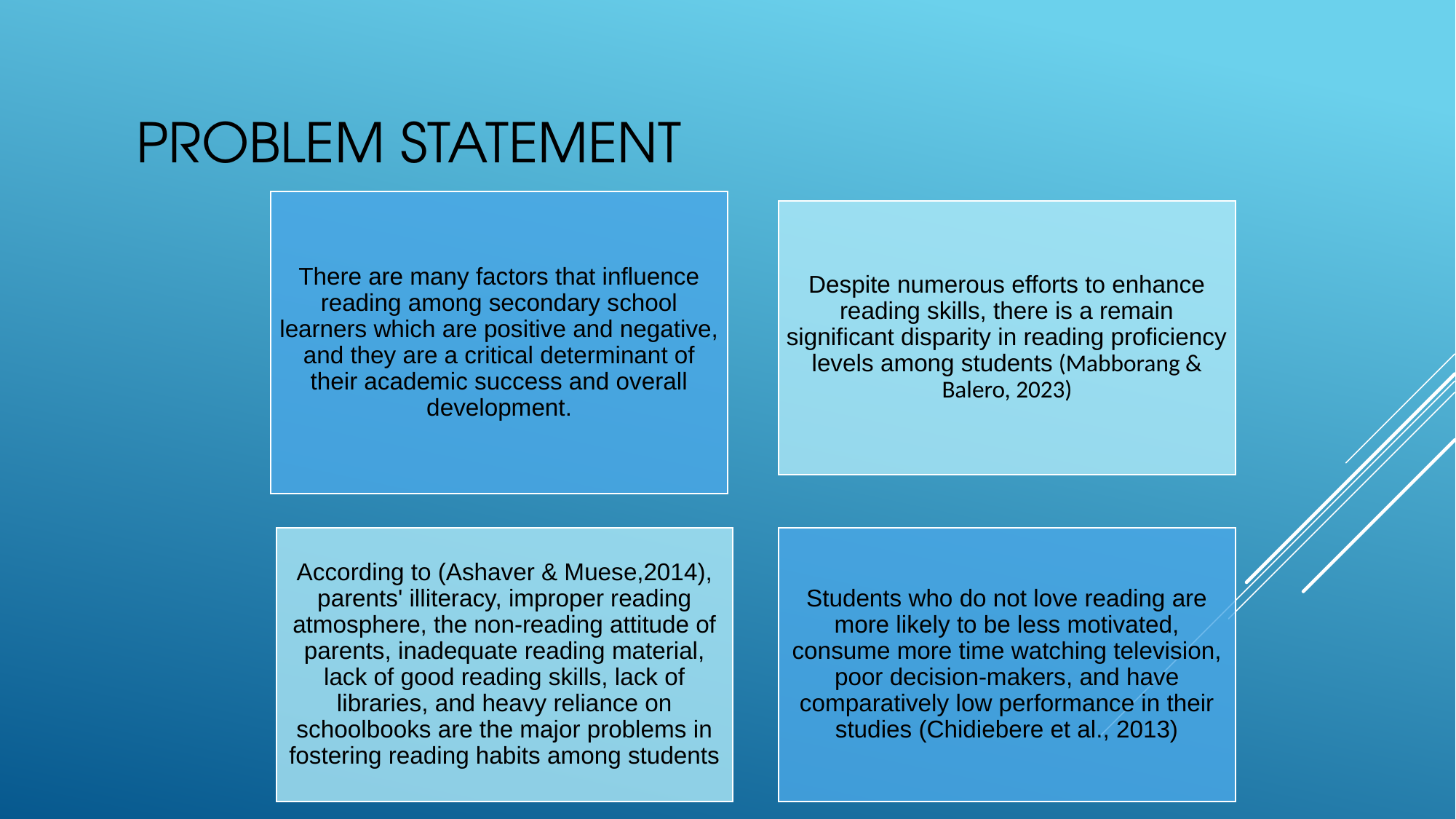

# Problem Statement
There are many factors that influence reading among secondary school learners which are positive and negative, and they are a critical determinant of their academic success and overall development.
Despite numerous efforts to enhance reading skills, there is a remain significant disparity in reading proficiency levels among students (Mabborang & Balero, 2023)
According to (Ashaver & Muese,2014), parents' illiteracy, improper reading atmosphere, the non-reading attitude of parents, inadequate reading material, lack of good reading skills, lack of libraries, and heavy reliance on schoolbooks are the major problems in fostering reading habits among students
Students who do not love reading are more likely to be less motivated, consume more time watching television, poor decision-makers, and have comparatively low performance in their studies (Chidiebere et al., 2013)